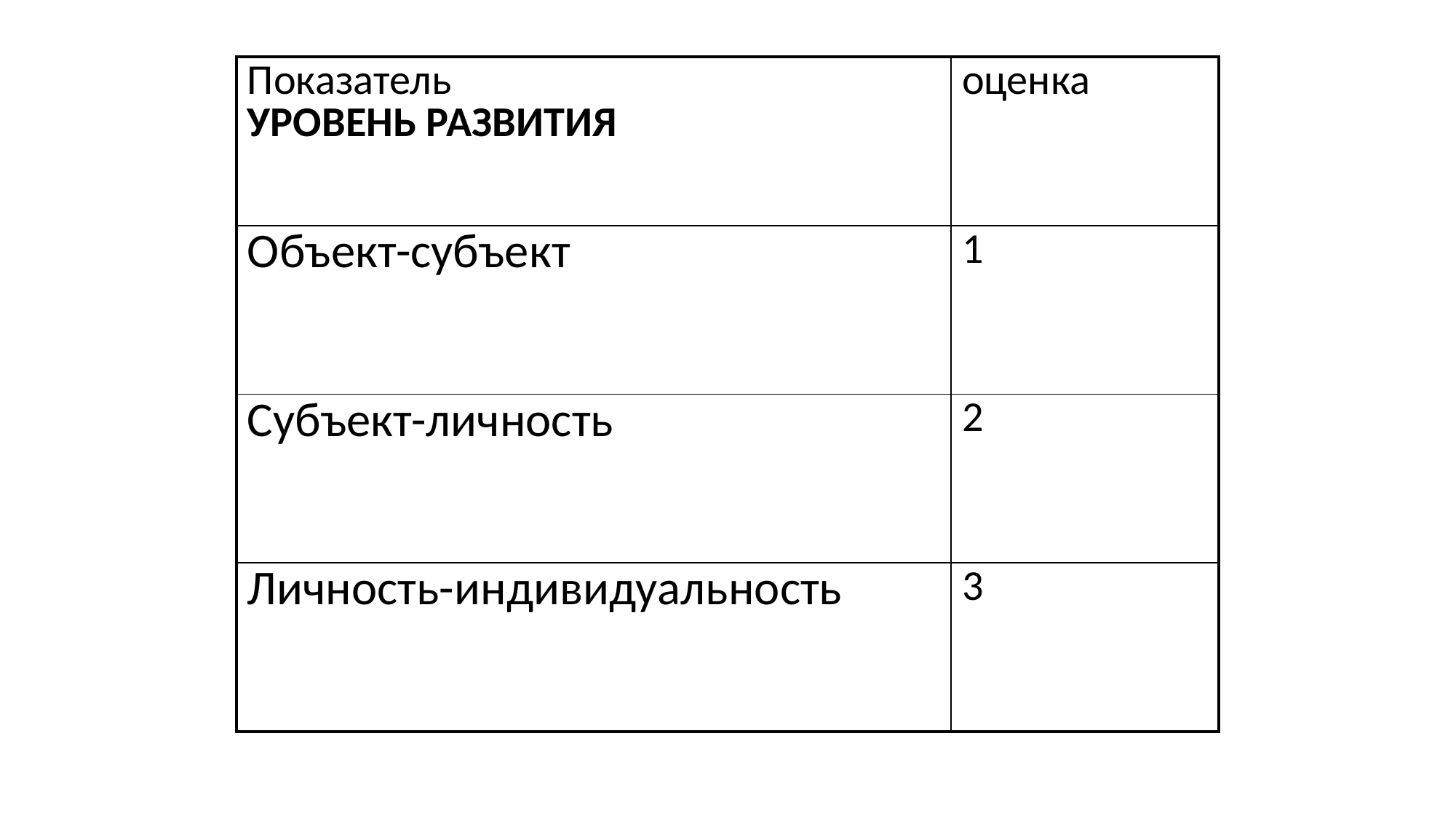

| Показатель УРОВЕНЬ РАЗВИТИЯ | оценка |
| --- | --- |
| Объект-субъект | 1 |
| Субъект-личность | 2 |
| Личность-индивидуальность | 3 |